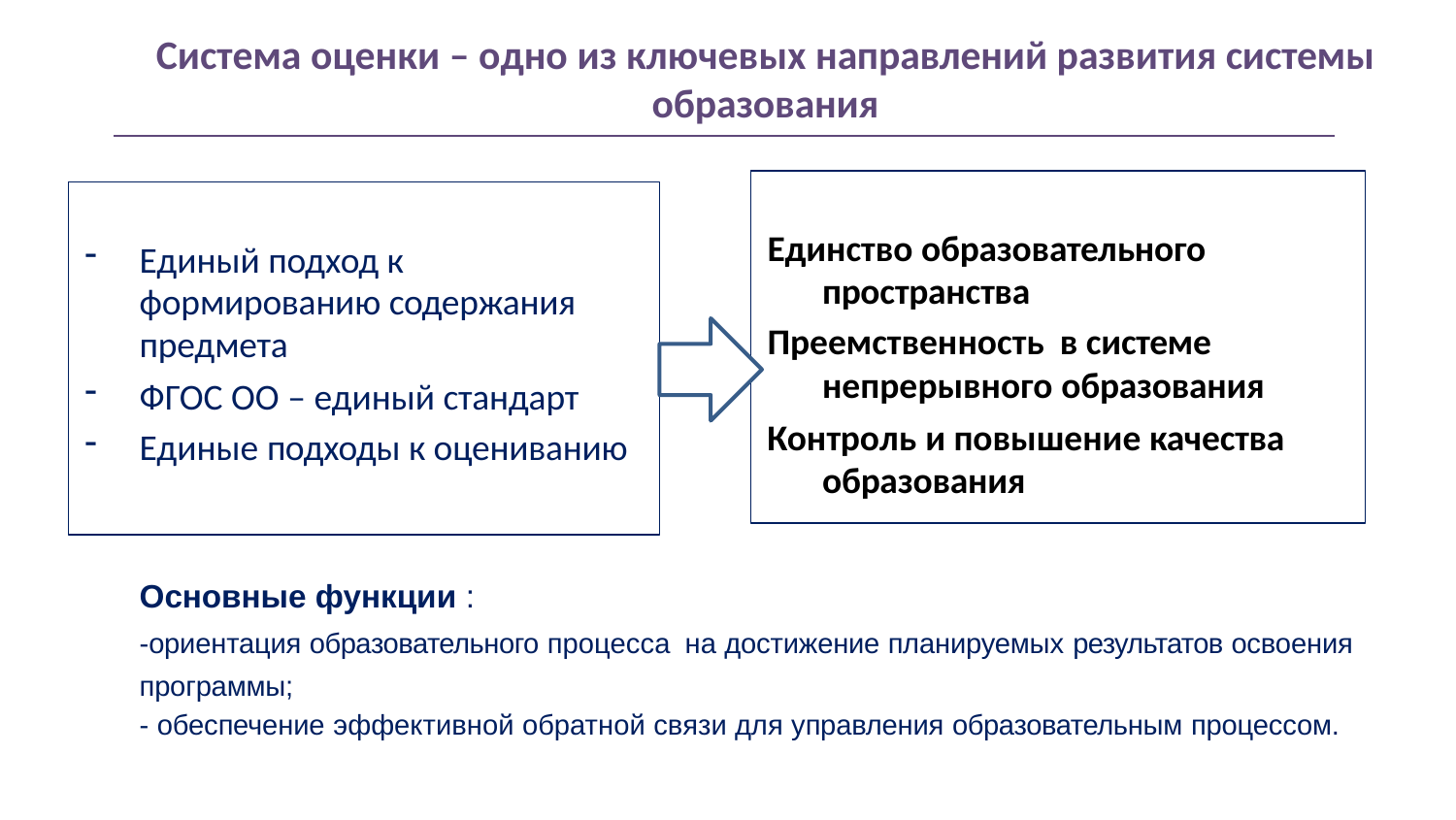

# Система оценки – одно из ключевых направлений развития системы
образования

Единство образовательного
пространства
Преемственность в системе
непрерывного образования
Контроль и повышение качества образования
Единый подход к
формированию содержания
предмета
ФГОС ОО – единый стандарт
Единые подходы к оцениванию

Основные функции :
-ориентация образовательного процесса на достижение планируемых результатов освоения программы;
- обеспечение эффективной обратной связи для управления образовательным процессом.